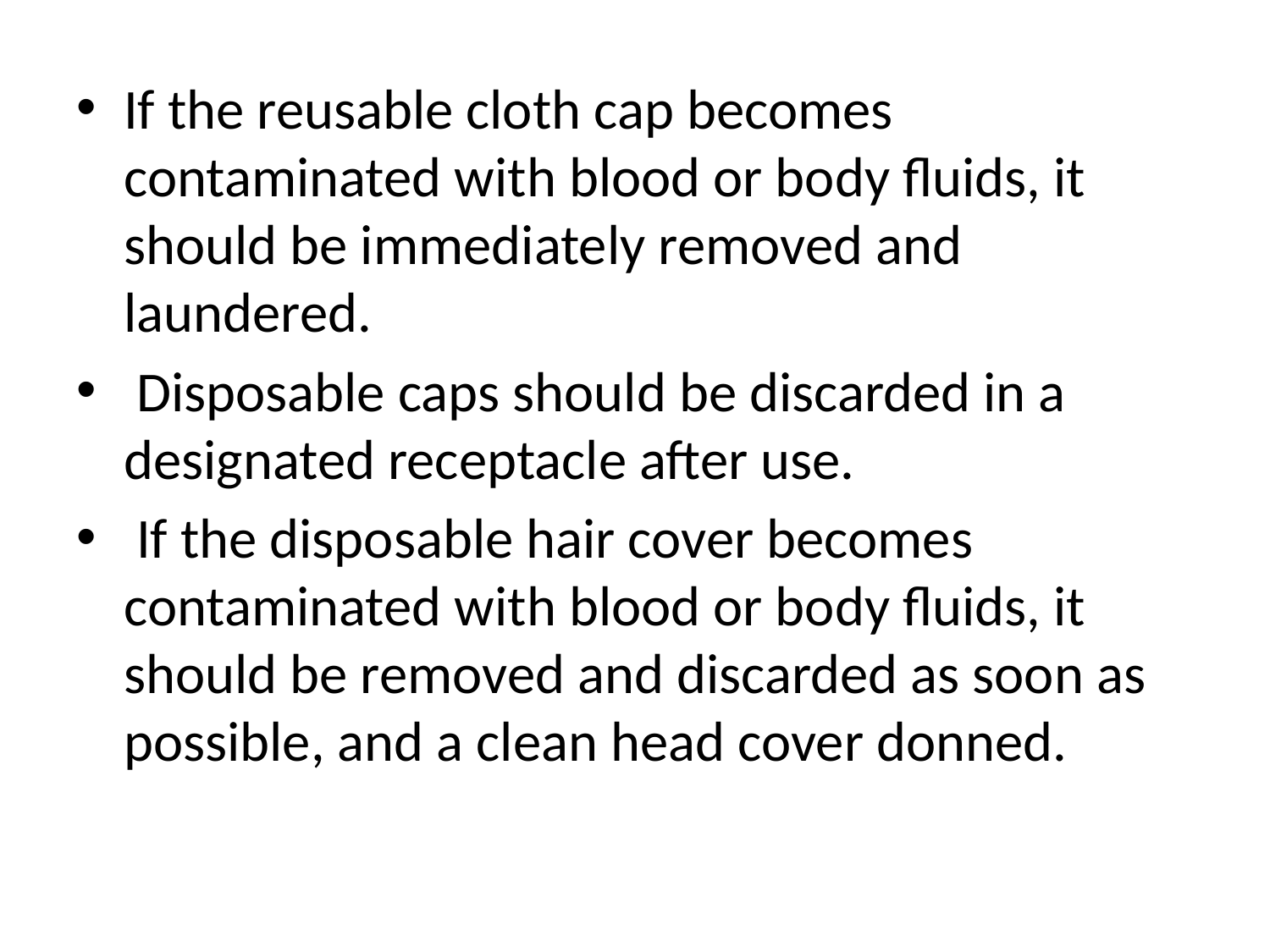

If the reusable cloth cap becomes contaminated with blood or body fluids, it should be immediately removed and laundered.
 Disposable caps should be discarded in a designated receptacle after use.
 If the disposable hair cover becomes contaminated with blood or body fluids, it should be removed and discarded as soon as possible, and a clean head cover donned.